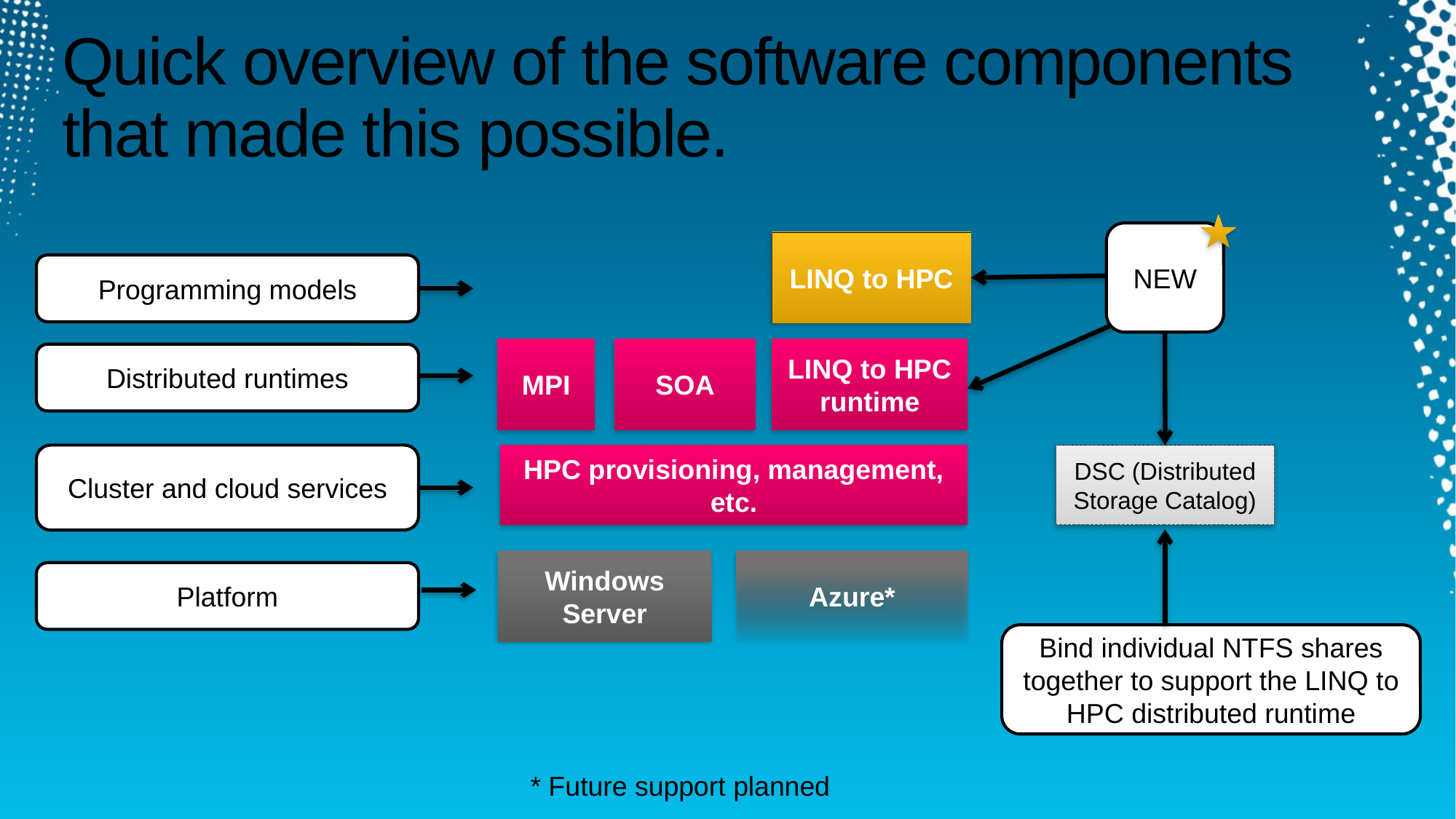

# Quick overview of the software components that made this possible.

NEW
LINQ to HPC
Programming models
MPI
SOA
LINQ to HPC runtime
Distributed runtimes
Cluster and cloud services
HPC provisioning, management, etc.
DSC (Distributed Storage Catalog)
Windows Server
Azure*
Platform
Bind individual NTFS shares together to support the LINQ to HPC distributed runtime
* Future support planned